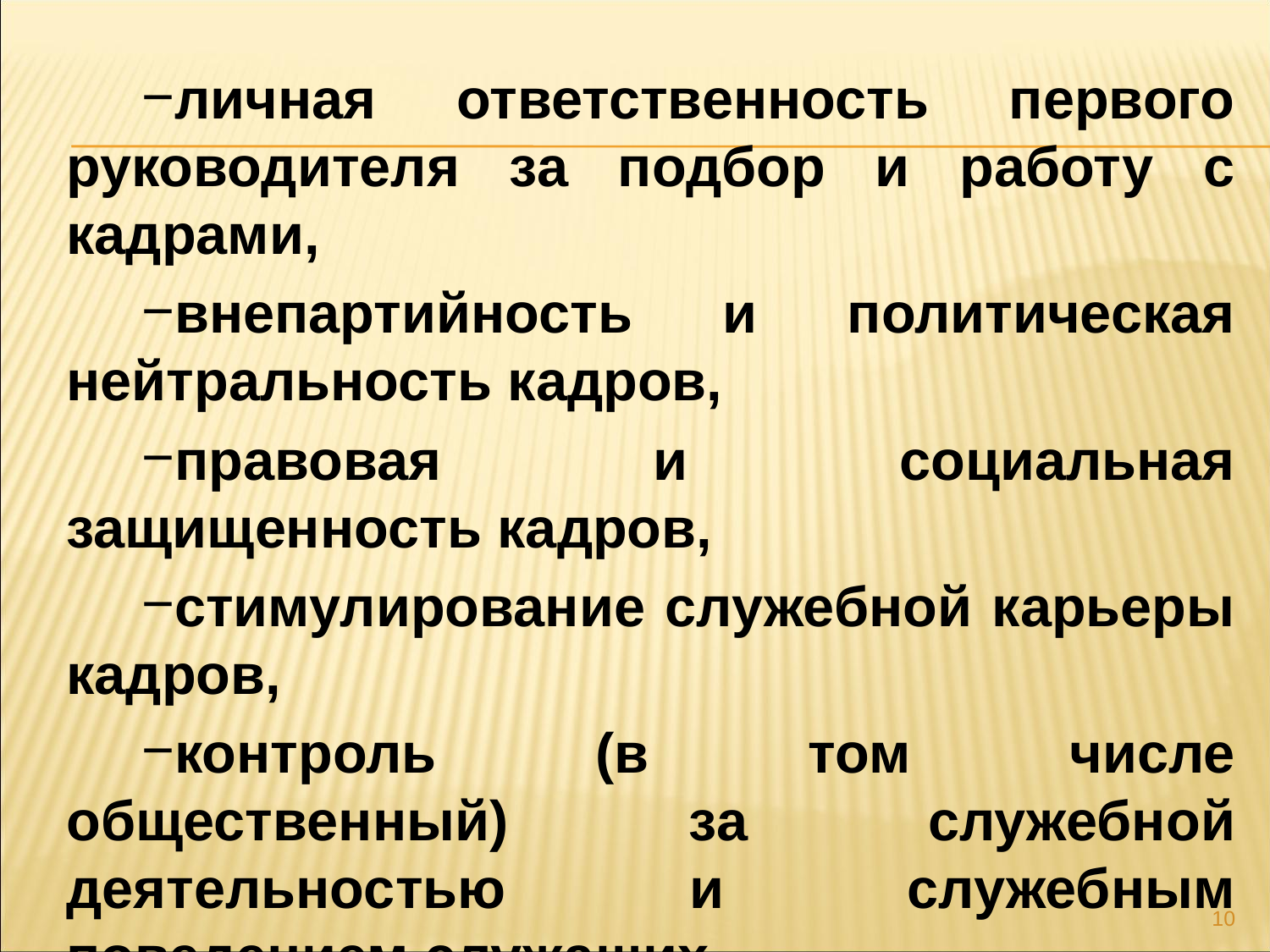

личная ответственность первого руководителя за подбор и работу с кадрами,
внепартийность и политическая нейтральность кадров,
правовая и социальная защищенность кадров,
стимулирование служебной карьеры кадров,
контроль (в том числе общественный) за служебной деятельностью и служебным поведением служащих.
10